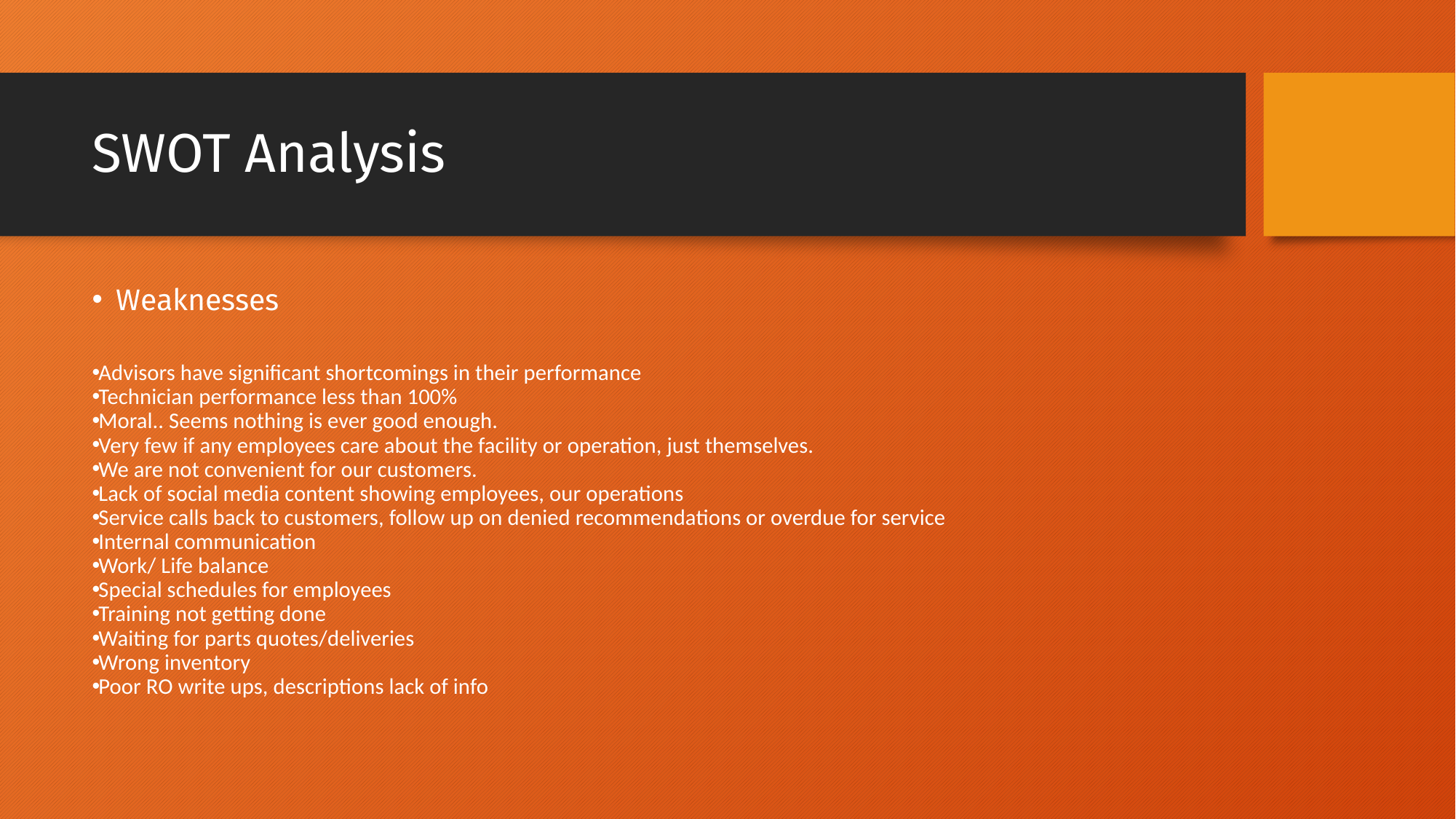

# SWOT Analysis
Weaknesses

Advisors have significant shortcomings in their performance
Technician performance less than 100%
Moral.. Seems nothing is ever good enough.
Very few if any employees care about the facility or operation, just themselves.
We are not convenient for our customers.
Lack of social media content showing employees, our operations
Service calls back to customers, follow up on denied recommendations or overdue for service
Internal communication
Work/ Life balance
Special schedules for employees
Training not getting done
Waiting for parts quotes/deliveries
Wrong inventory
Poor RO write ups, descriptions lack of info